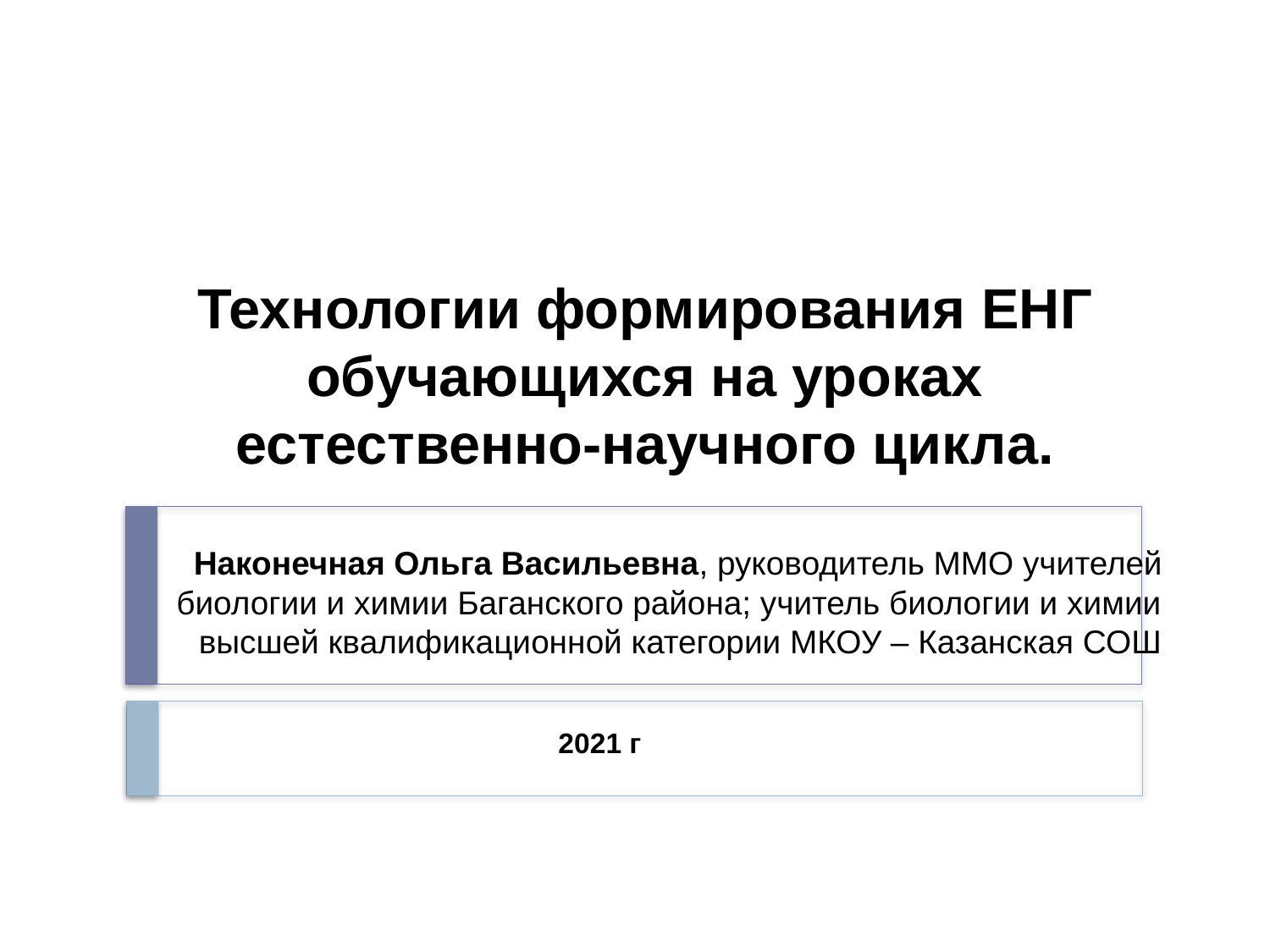

# Технологии формирования ЕНГ обучающихся на уроках естественно-научного цикла.
Наконечная Ольга Васильевна, руководитель ММО учителей биологии и химии Баганского района; учитель биологии и химии высшей квалификационной категории МКОУ – Казанская СОШ

2021 г